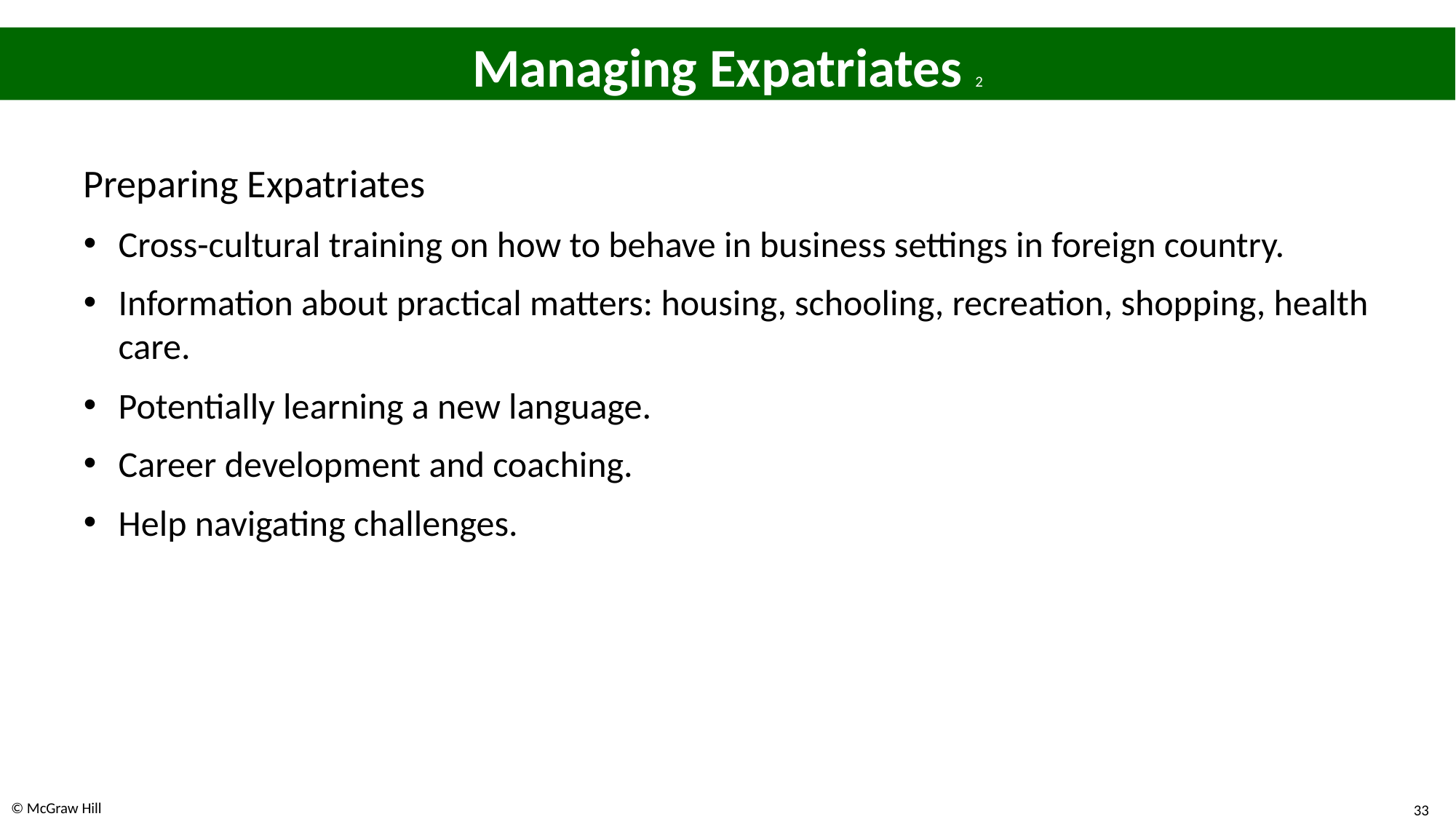

# Managing Expatriates 2
Preparing Expatriates
Cross-cultural training on how to behave in business settings in foreign country.
Information about practical matters: housing, schooling, recreation, shopping, health care.
Potentially learning a new language.
Career development and coaching.
Help navigating challenges.